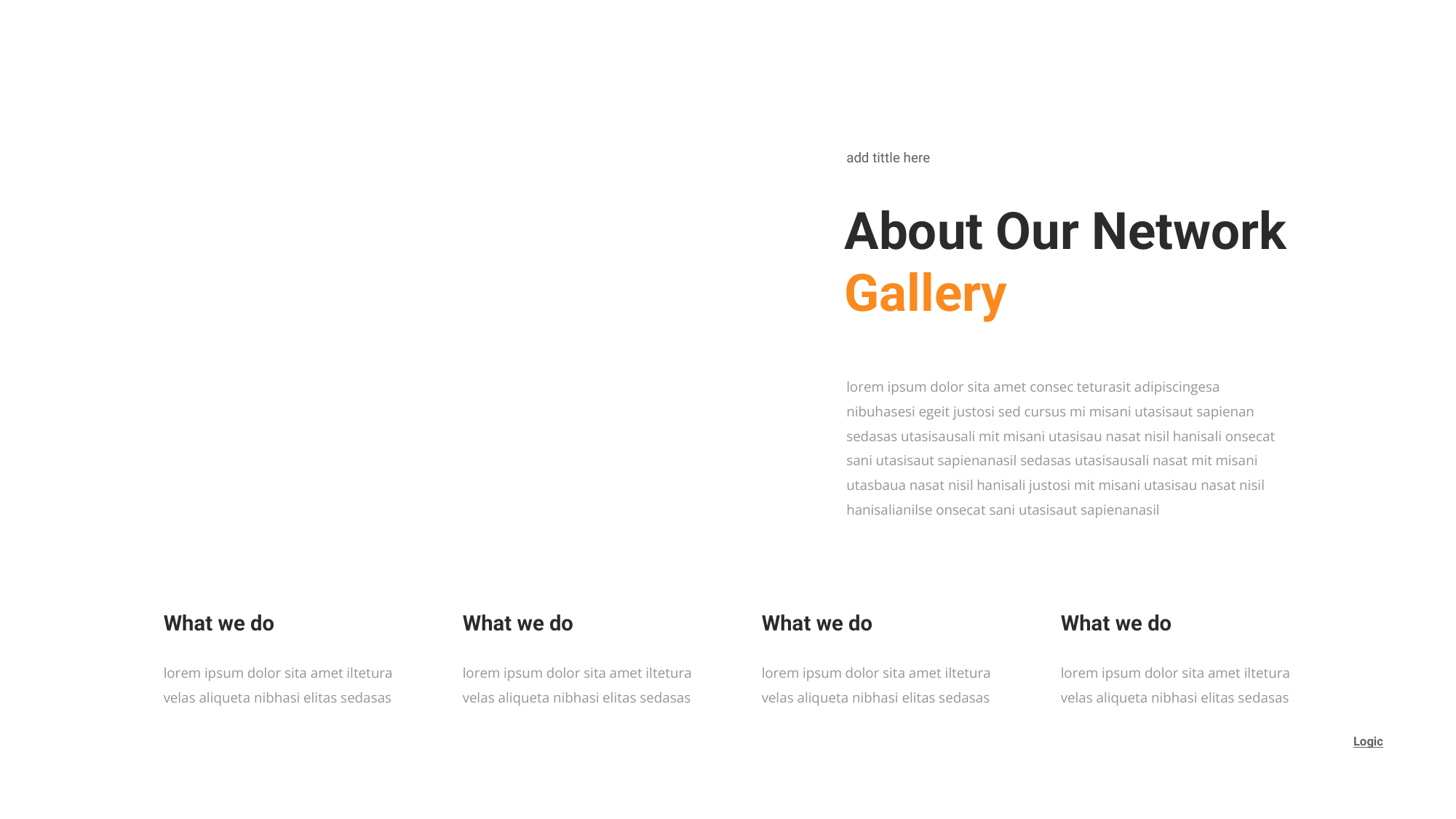

add tittle here
About Our Network Gallery

lorem ipsum dolor sita amet consec teturasit adipiscingesa nibuhasesi egeit justosi sed cursus mi misani utasisaut sapienan sedasas utasisausali mit misani utasisau nasat nisil hanisali onsecat sani utasisaut sapienanasil sedasas utasisausali nasat mit misani utasbaua nasat nisil hanisali justosi mit misani utasisau nasat nisil hanisalianilse onsecat sani utasisaut sapienanasil
What we do
lorem ipsum dolor sita amet iltetura velas aliqueta nibhasi elitas sedasas
What we do
lorem ipsum dolor sita amet iltetura velas aliqueta nibhasi elitas sedasas
What we do
lorem ipsum dolor sita amet iltetura velas aliqueta nibhasi elitas sedasas
What we do
lorem ipsum dolor sita amet iltetura velas aliqueta nibhasi elitas sedasas
Logic